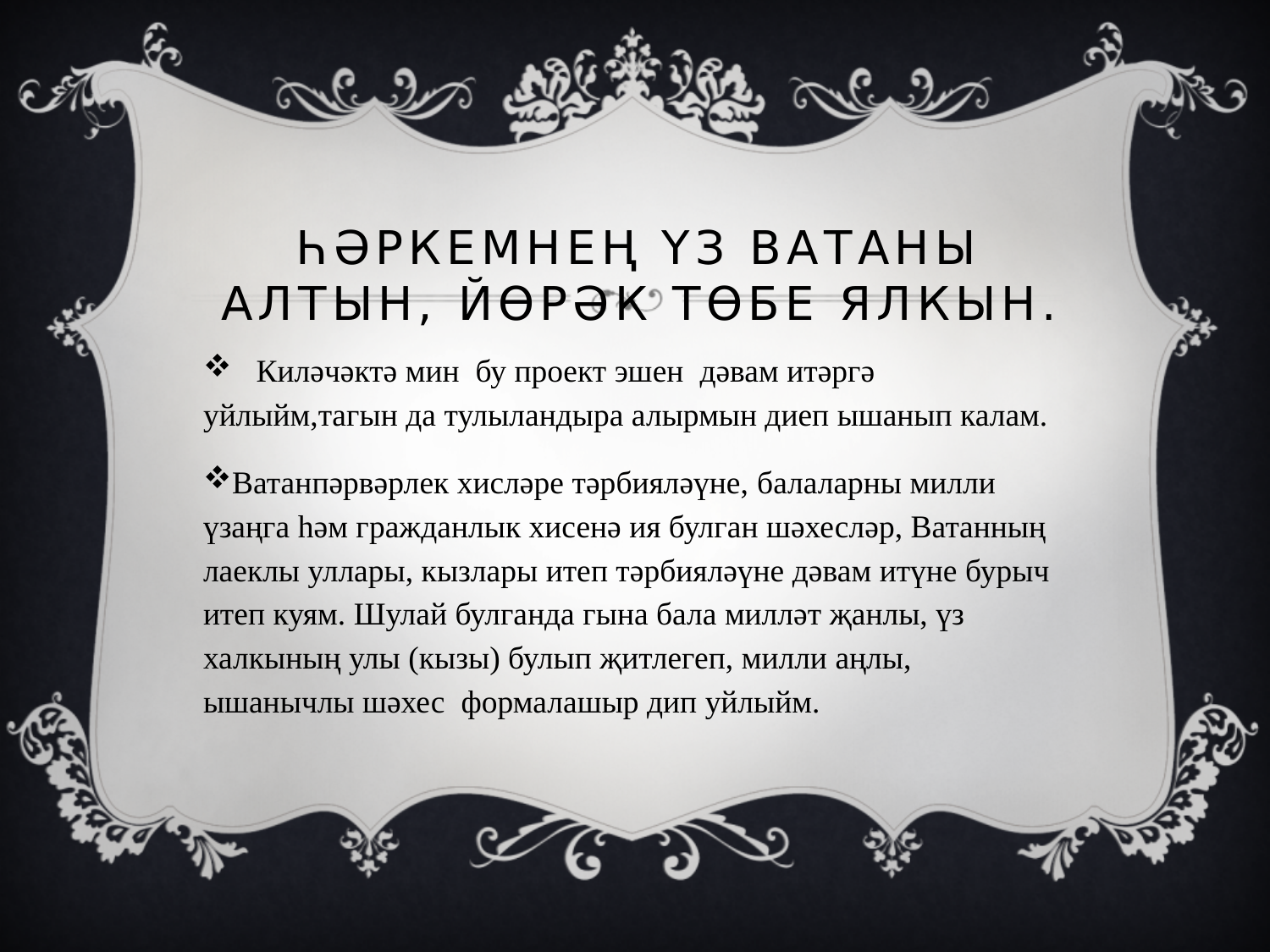

# Һәркемнең үз Ватаны алтын, йөрәк төбе ялкын.
   Киләчәктә мин  бу проект эшен  дәвам итәргә уйлыйм,тагын да тулыландыра алырмын диеп ышанып калам.
Ватанпәрвәрлек хисләре тәрбияләүне, балаларны милли үзаңга һәм гражданлык хисенә ия булган шәхесләр, Ватанның лаеклы уллары, кызлары итеп тәрбияләүне дәвам итүне бурыч итеп куям. Шулай булганда гына бала милләт җанлы, үз халкының улы (кызы) булып җитлегеп, милли аңлы, ышанычлы шәхес  формалашыр дип уйлыйм.